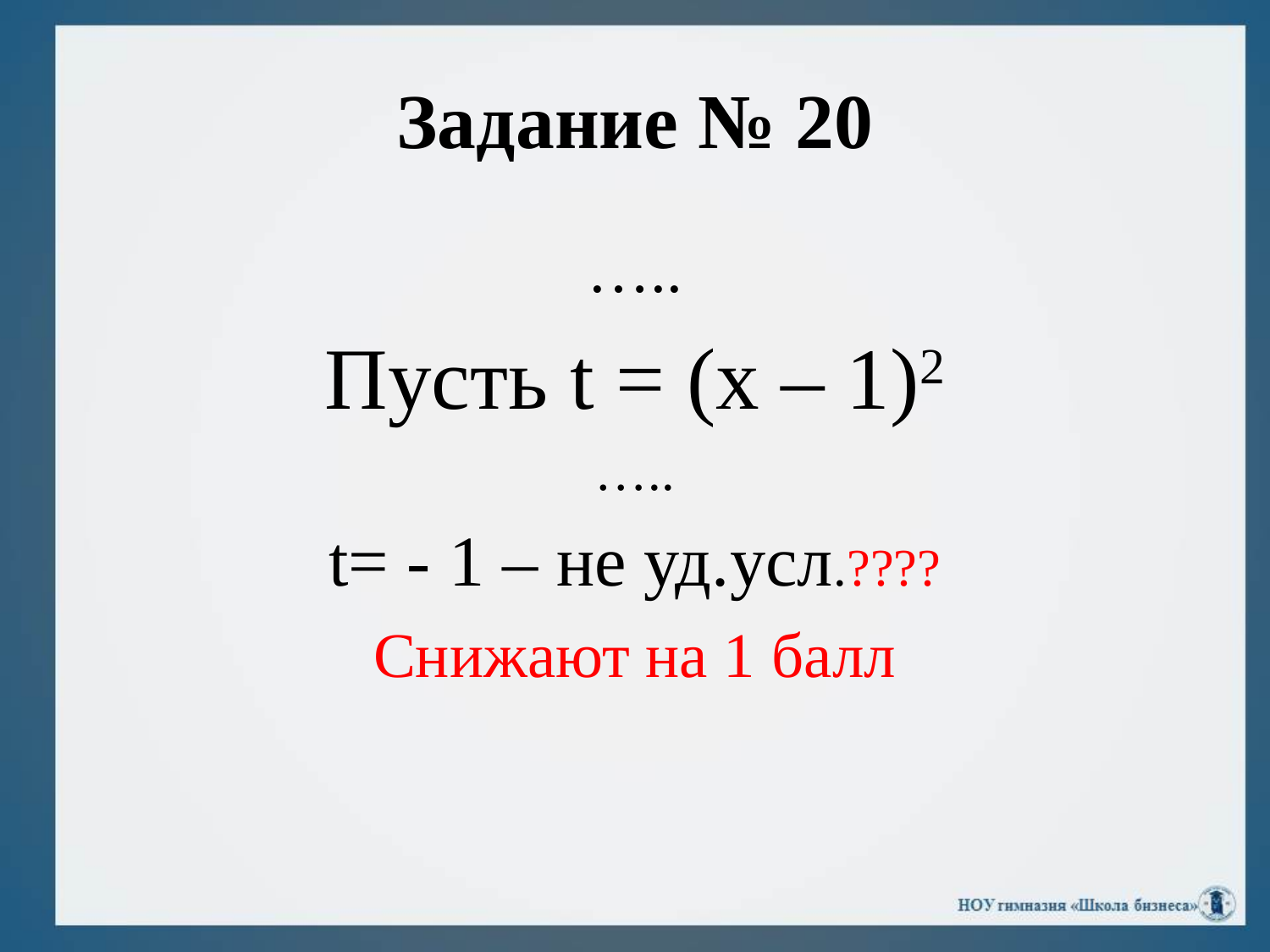

# Задание № 20
…..
Пусть t = (х – 1)2
…..
t= - 1 – не уд.усл.????
Снижают на 1 балл